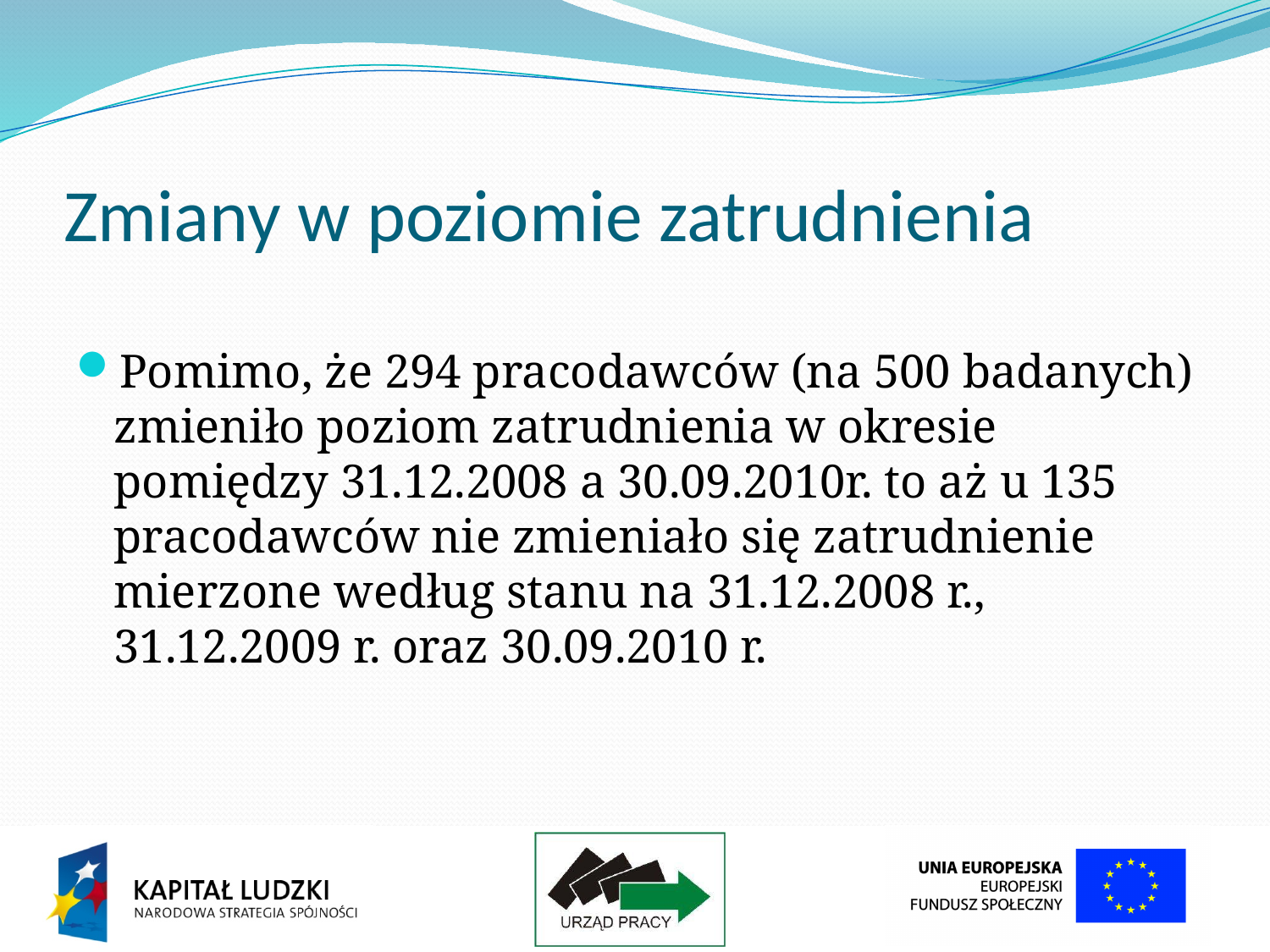

# Zmiany w poziomie zatrudnienia
Pomimo, że 294 pracodawców (na 500 badanych) zmieniło poziom zatrudnienia w okresie pomiędzy 31.12.2008 a 30.09.2010r. to aż u 135 pracodawców nie zmieniało się zatrudnienie mierzone według stanu na 31.12.2008 r., 31.12.2009 r. oraz 30.09.2010 r.